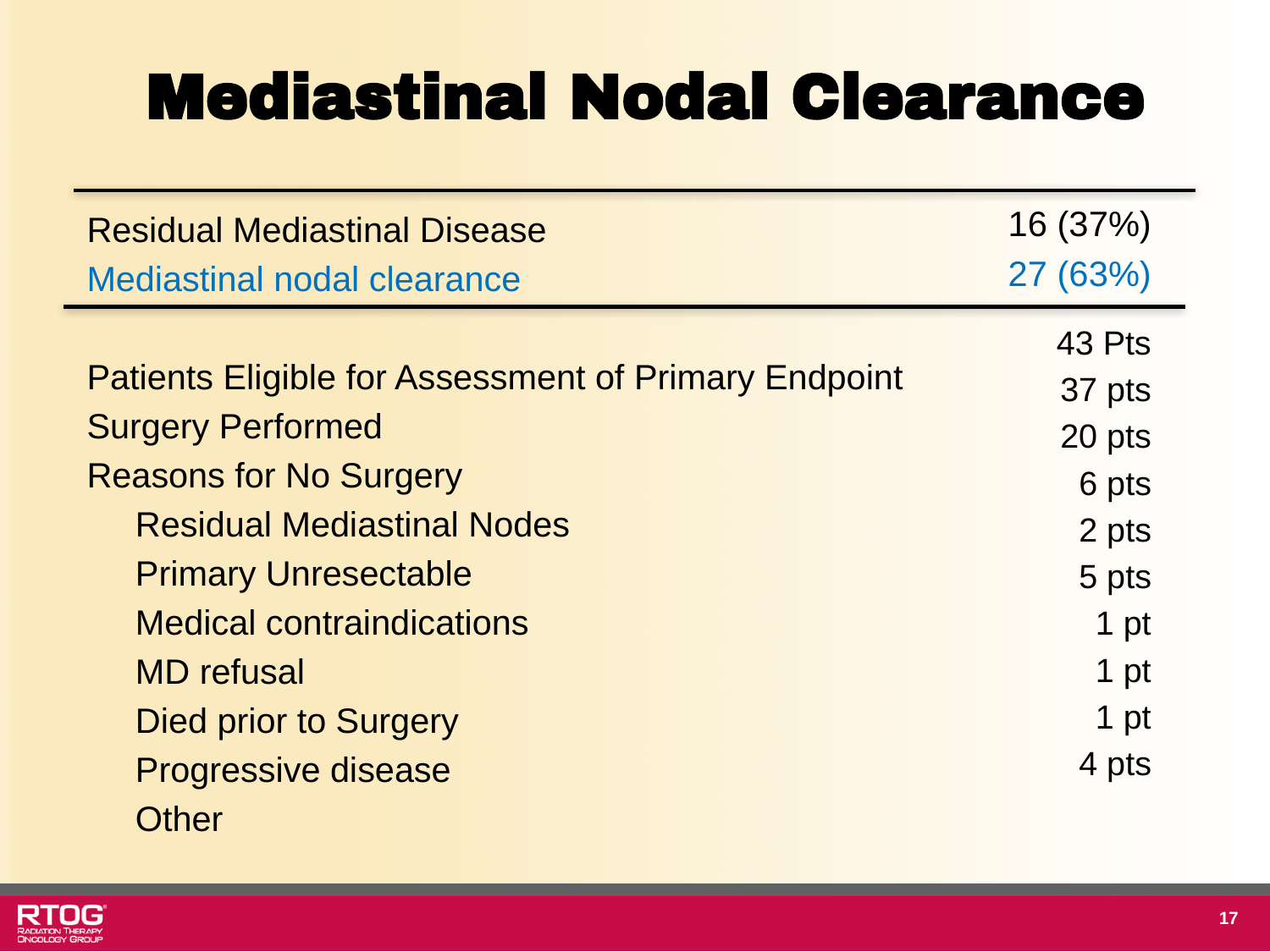

Mediastinal Nodal Clearance

16 (37%)
27 (63%)
43 Pts
37 pts
20 pts
6 pts
2 pts
5 pts
1 pt
1 pt
1 pt
4 pts

Residual Mediastinal Disease
Mediastinal nodal clearance

Patients Eligible for Assessment of Primary Endpoint
Surgery Performed
Reasons for No Surgery
     Residual Mediastinal Nodes
     Primary Unresectable
     Medical contraindications
     MD refusal
     Died prior to Surgery
     Progressive disease
     Other